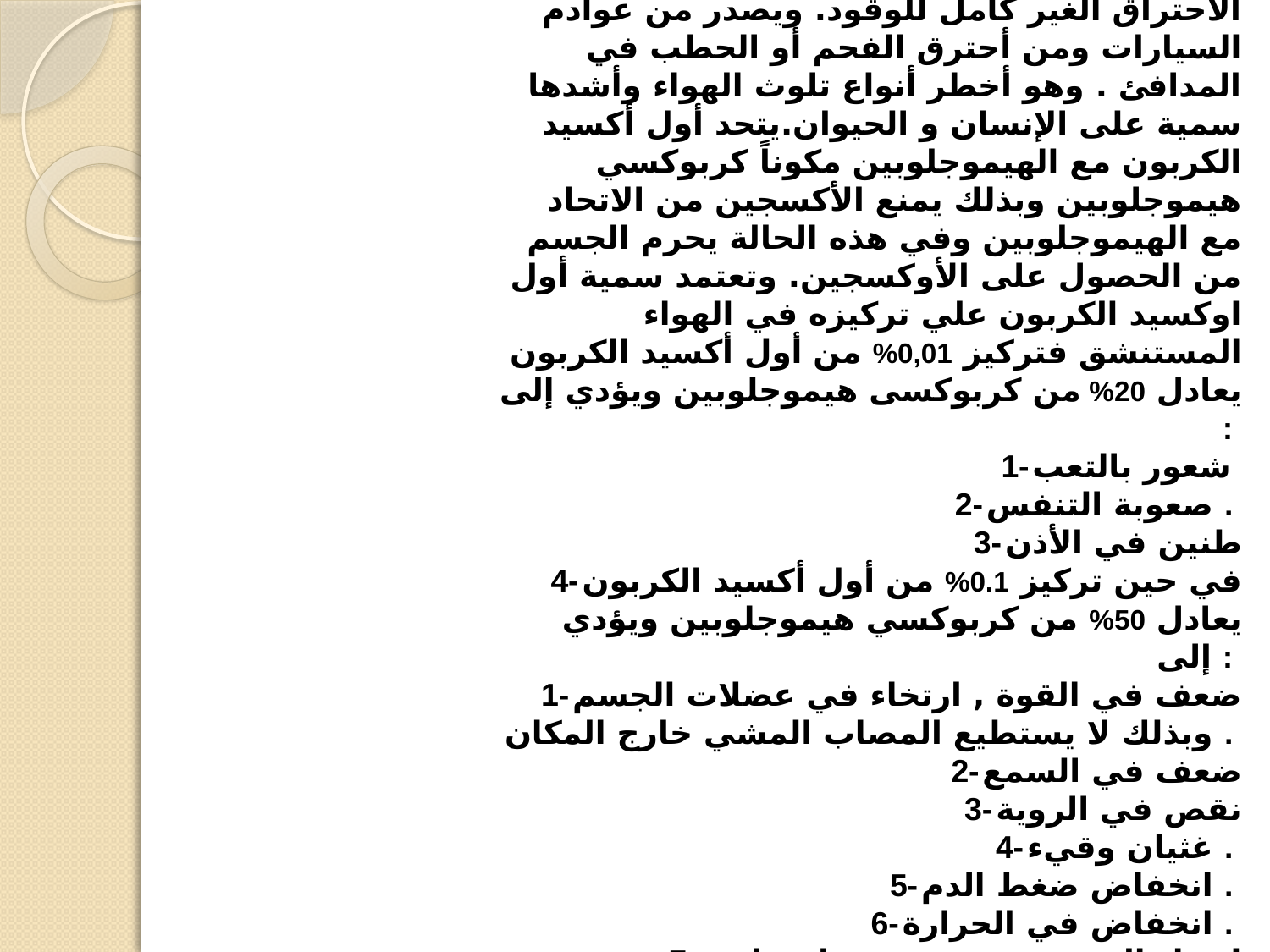

( 1 ) غاز أول أكسيد الكربون :

هو غاز ليس له لون ولا رائحة ومصدرة عملية الاحتراق الغير كامل للوقود. ويصدر من عوادم السيارات ومن أحترق الفحم أو الحطب في المدافئ . وهو أخطر أنواع تلوث الهواء وأشدها سمية على الإنسان و الحيوان.يتحد أول أكسيد الكربون مع الهيموجلوبين مكوناً كربوكسي هيموجلوبين وبذلك يمنع الأكسجين من الاتحاد مع الهيموجلوبين وفي هذه الحالة يحرم الجسم من الحصول على الأوكسجين. وتعتمد سمية أول اوكسيد الكربون علي تركيزه في الهواء المستنشق فتركيز 0,01% من أول أكسيد الكربون يعادل 20% من كربوكسى هيموجلوبين ويؤدي إلى :
1- شعور بالتعب
2- صعوبة التنفس .
3- طنين في الأذن
4- في حين تركيز 0.1% من أول أكسيد الكربون يعادل 50% من كربوكسي هيموجلوبين ويؤدي إلى :
1- ضعف في القوة , ارتخاء في عضلات الجسم وبذلك لا يستطيع المصاب المشي خارج المكان .
2- ضعف في السمع
3- نقص في الروية
4- غثيان وقيء .
5- انخفاض ضغط الدم .
6- انخفاض في الحرارة .
7- ازدياد النبض مع ضعف في إحساسه
8- أخيراً الإغماء والوفاة خلال ساعتين .
إذن النتيجة النهائية الوفاة لمن يتسمم بهذا الغاز ولذلك تتضح خطورته.